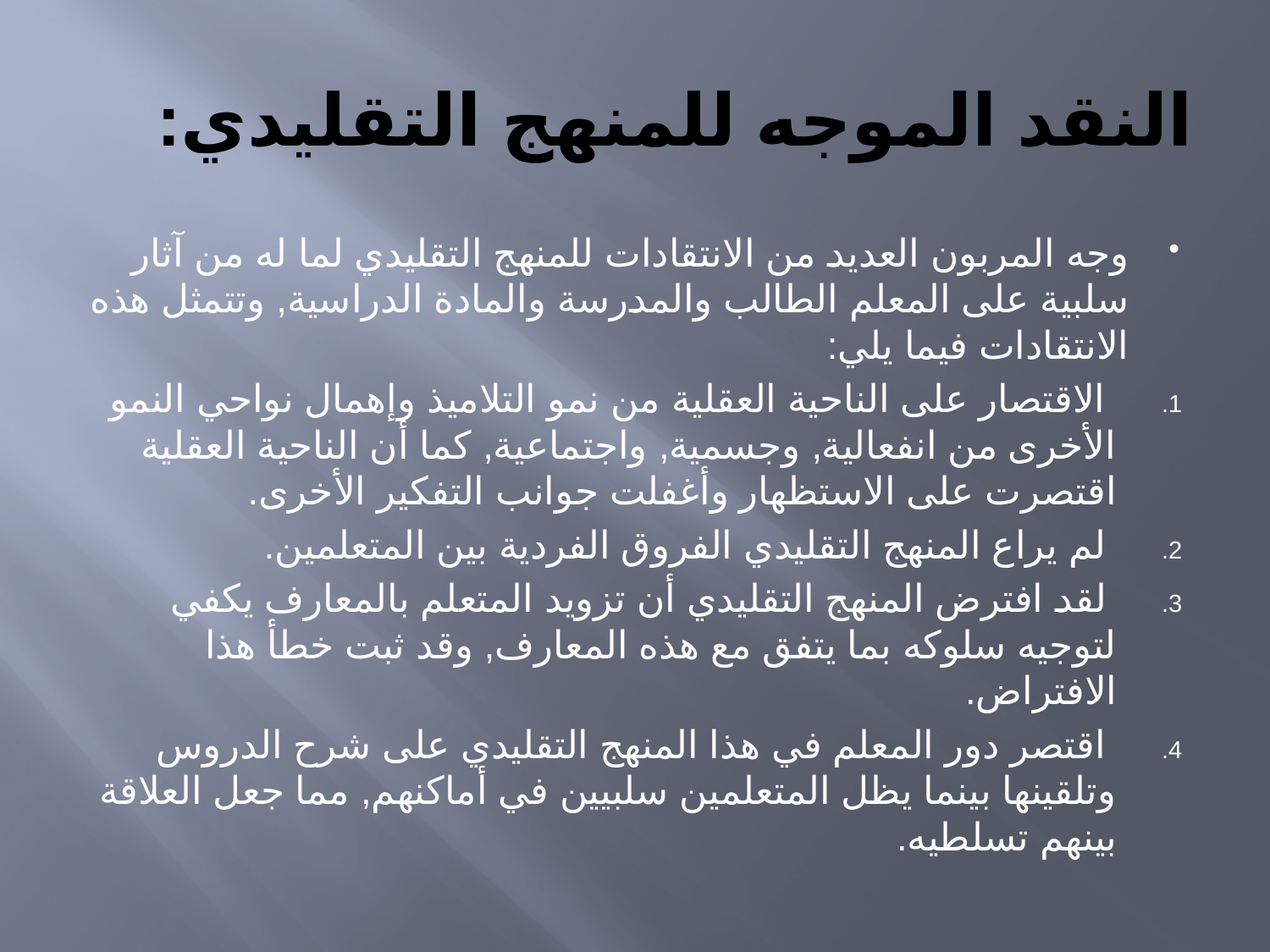

# النقد الموجه للمنهج التقليدي:
وجه المربون العديد من الانتقادات للمنهج التقليدي لما له من آثار سلبية على المعلم الطالب والمدرسة والمادة الدراسية, وتتمثل هذه الانتقادات فيما يلي:
 الاقتصار على الناحية العقلية من نمو التلاميذ وإهمال نواحي النمو الأخرى من انفعالية, وجسمية, واجتماعية, كما أن الناحية العقلية اقتصرت على الاستظهار وأغفلت جوانب التفكير الأخرى.
 لم يراع المنهج التقليدي الفروق الفردية بين المتعلمين.
 لقد افترض المنهج التقليدي أن تزويد المتعلم بالمعارف يكفي لتوجيه سلوكه بما يتفق مع هذه المعارف, وقد ثبت خطأ هذا الافتراض.
 اقتصر دور المعلم في هذا المنهج التقليدي على شرح الدروس وتلقينها بينما يظل المتعلمين سلبيين في أماكنهم, مما جعل العلاقة بينهم تسلطيه.